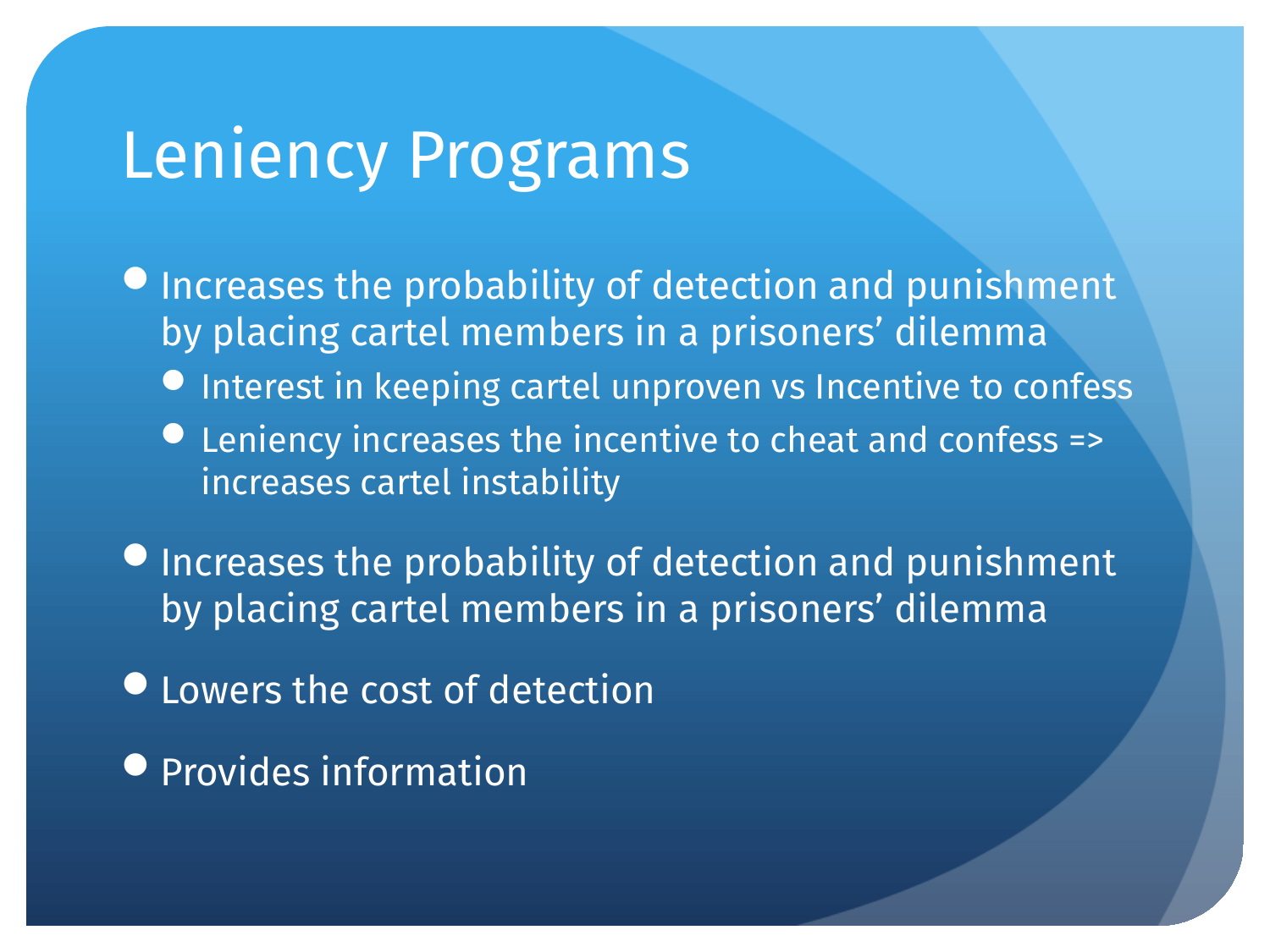

# Leniency Programs
Increases the probability of detection and punishment by placing cartel members in a prisoners’ dilemma
Interest in keeping cartel unproven vs Incentive to confess
Leniency increases the incentive to cheat and confess => increases cartel instability
Increases the probability of detection and punishment by placing cartel members in a prisoners’ dilemma
Lowers the cost of detection
Provides information